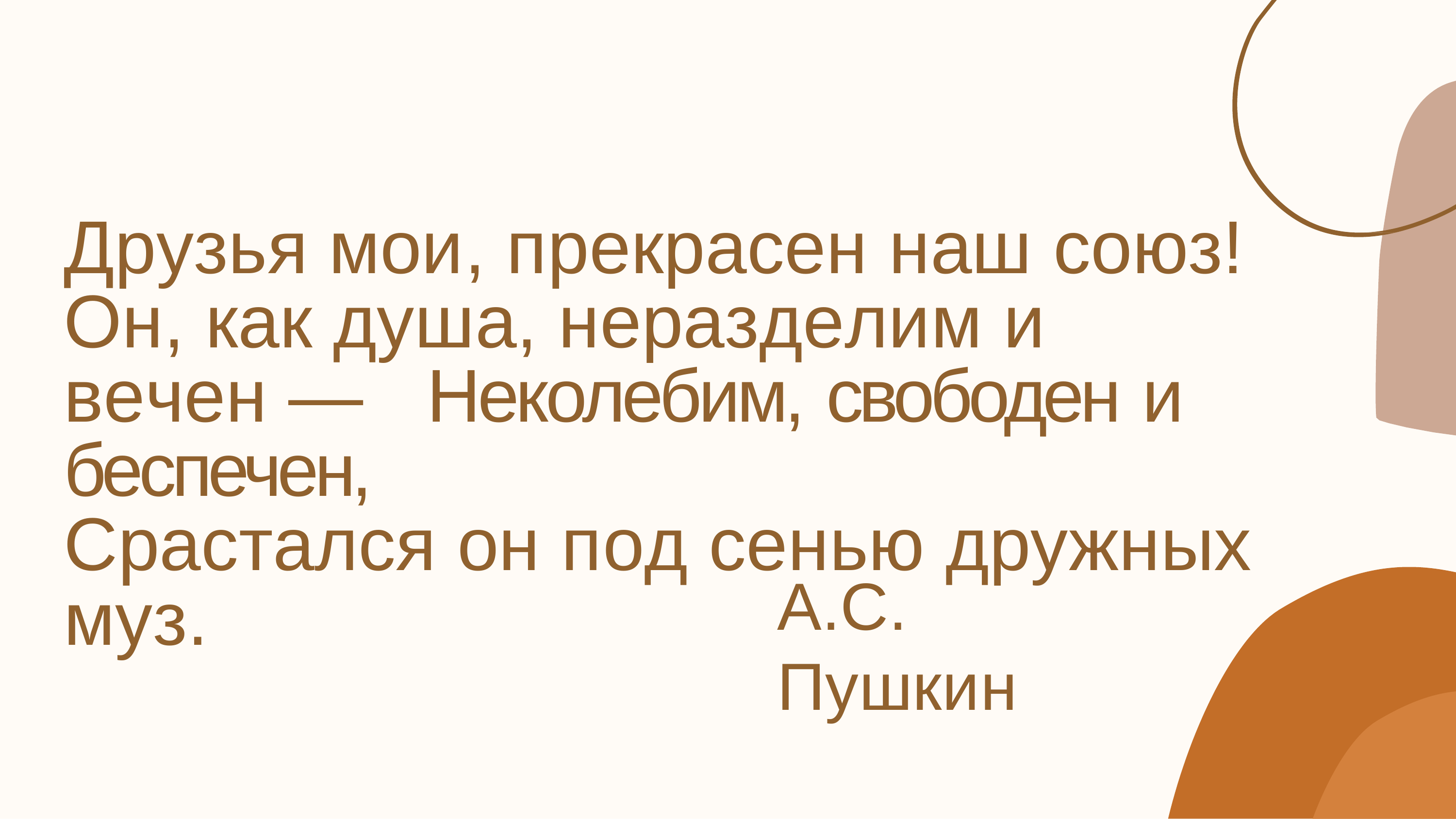

Друзья мои, прекрасен наш союз!  Он, как душа, неразделим и вечен —  Неколебим, свободен и беспечен,
Срастался он под сенью дружных муз.
А.С. Пушкин